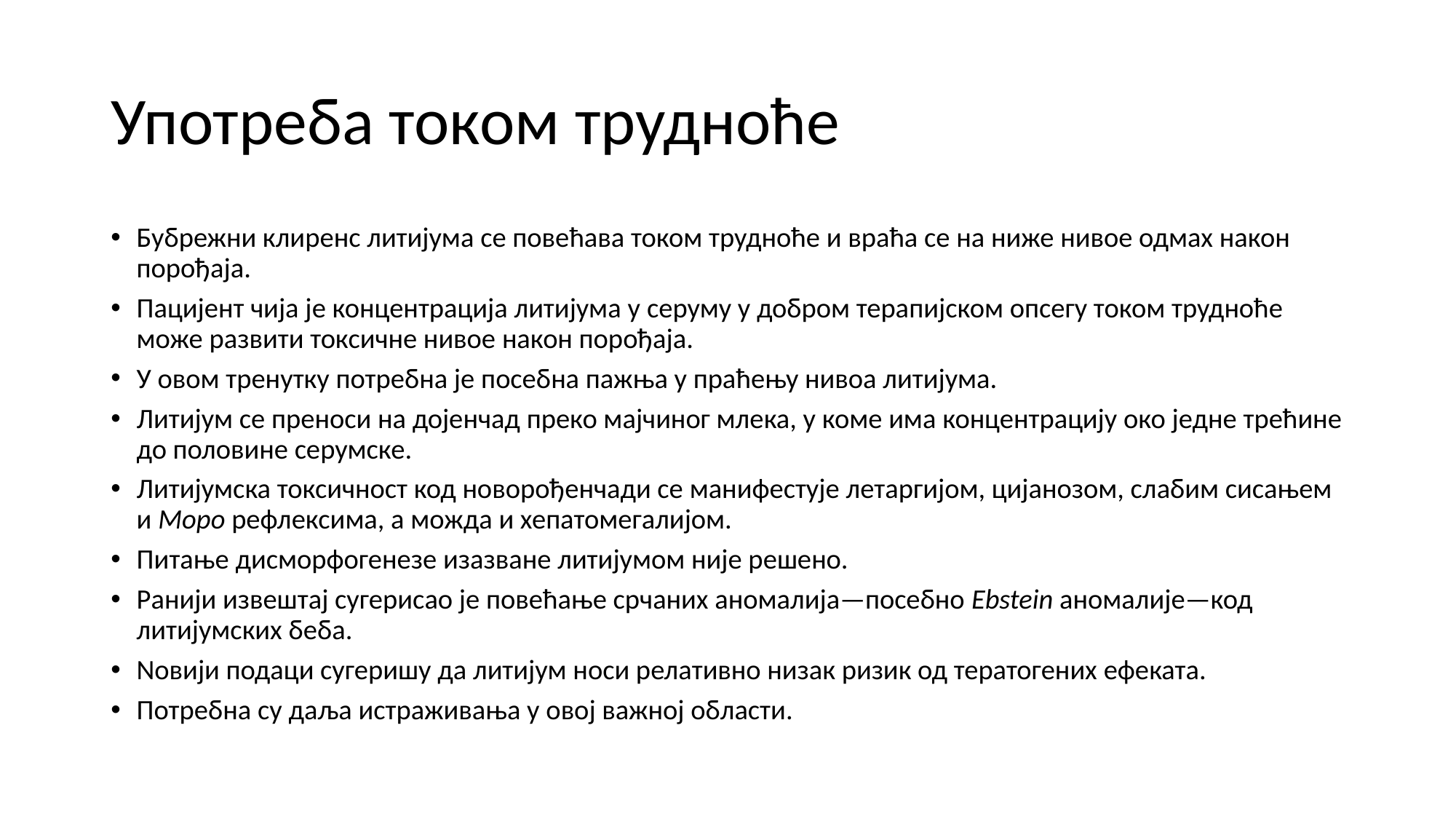

# Употреба током трудноће
Бубрежни клиренс литијума се повећава током трудноће и враћа се на ниже нивое одмах након порођаја.
Пацијент чија је концентрација литијума у ​​серуму у добром терапијском опсегу током трудноће може развити токсичне нивое након порођаја.
У овом тренутку потребна је посебна пажња у праћењу нивоа литијума.
Литијум се преноси на дојенчад преко мајчиног млека, у коме има концентрацију око једне трећине до половине серумске.
Литијумска токсичност код новорођенчади се манифестује летаргијом, цијанозом, слабим сисањем и Моро рефлексима, а можда и хепатомегалијом.
Питање дисморфогенезе изазване литијумом није решено.
Ранији извештај сугерисао је повећање срчаних аномалија—посебно Ebstein аномалије—код литијумских беба.
Nовији подаци сугеришу да литијум носи релативно низак ризик од тератогених ефеката.
Потребна су даља истраживања у овој важној области.